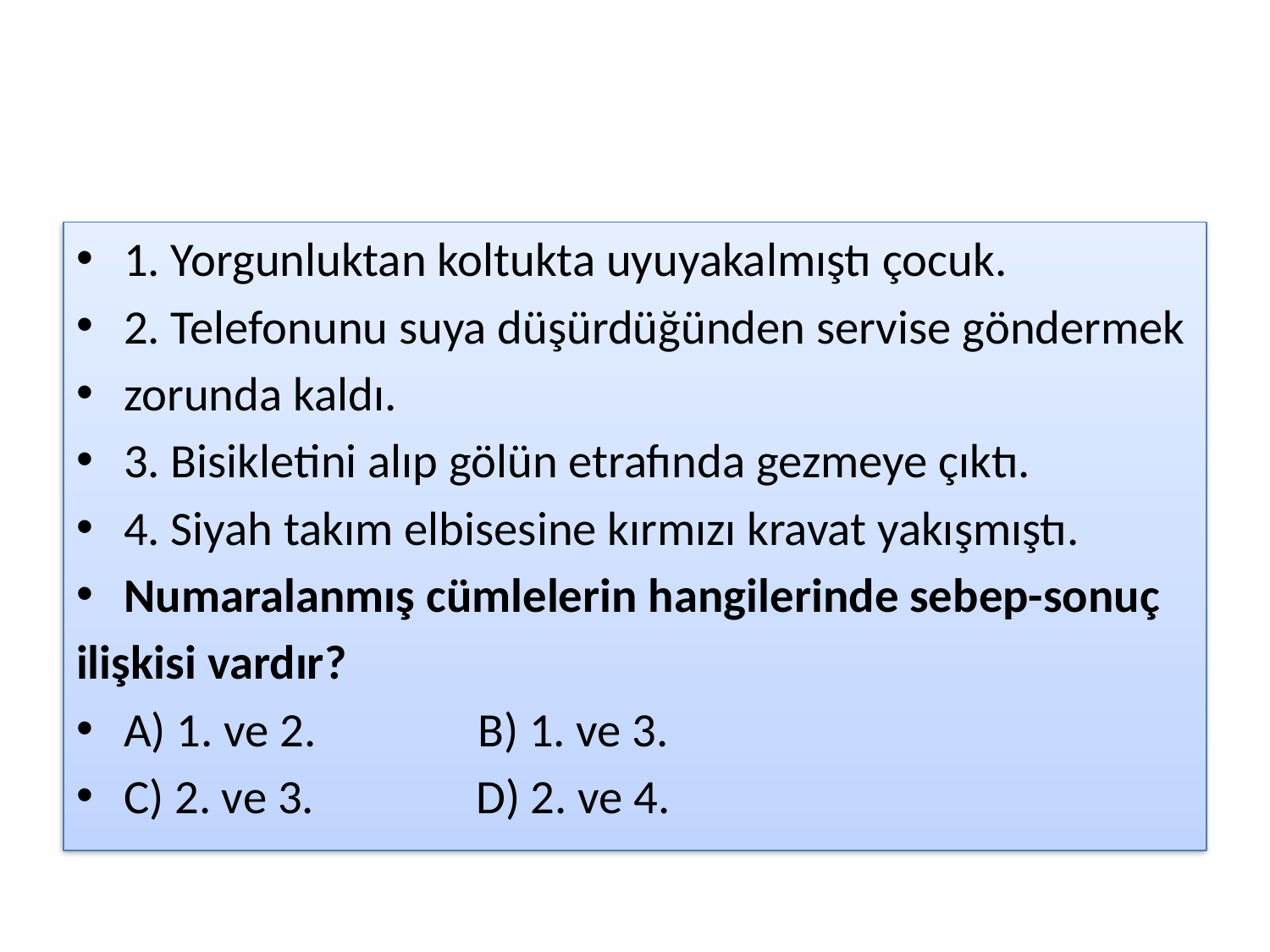

#
1. Yorgunluktan koltukta uyuyakalmıştı çocuk.
2. Telefonunu suya düşürdüğünden servise göndermek
zorunda kaldı.
3. Bisikletini alıp gölün etrafında gezmeye çıktı.
4. Siyah takım elbisesine kırmızı kravat yakışmıştı.
Numaralanmış cümlelerin hangilerinde sebep-sonuç
ilişkisi vardır?
A) 1. ve 2.               B) 1. ve 3.
C) 2. ve 3.               D) 2. ve 4.